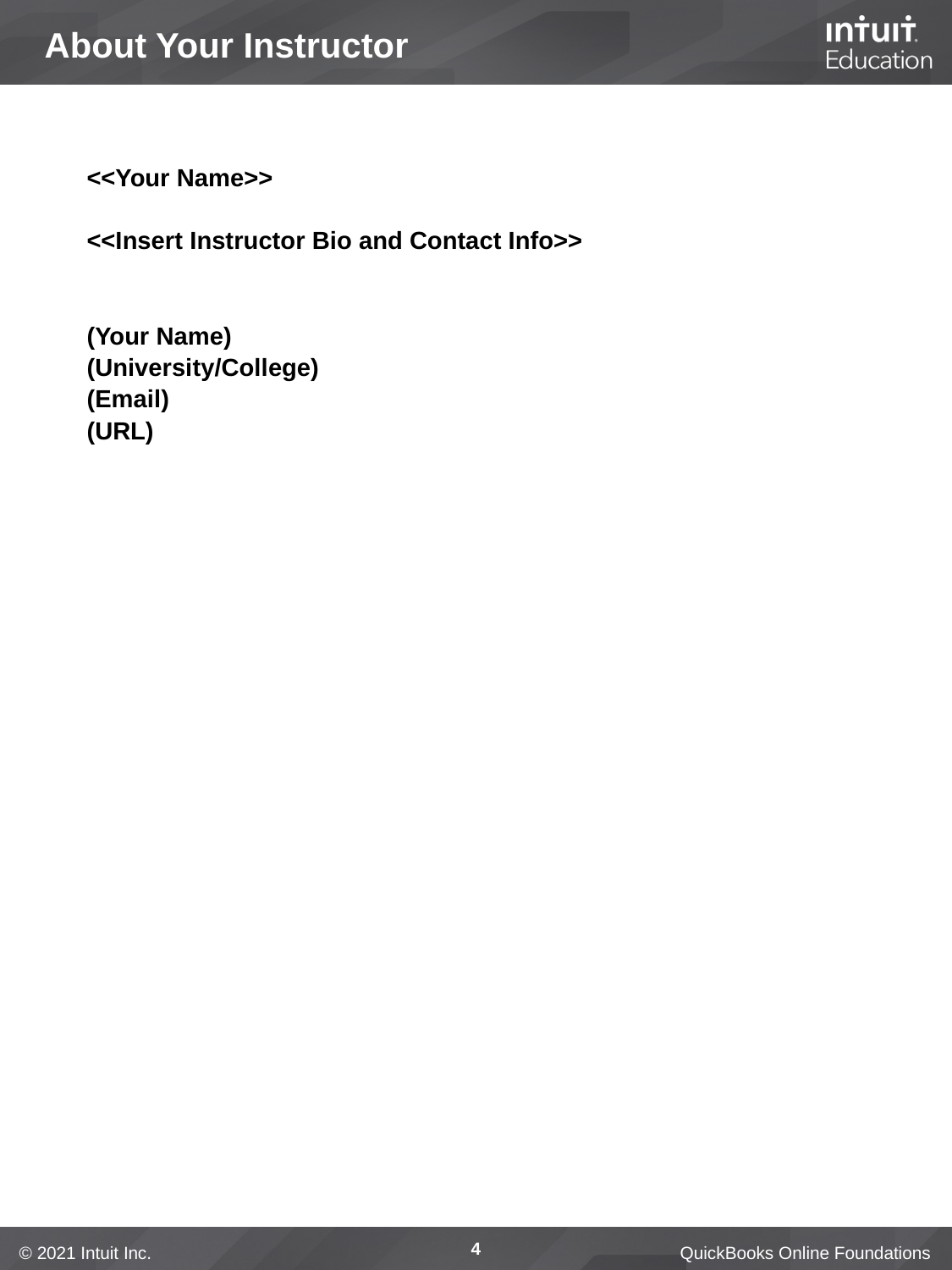

# About Your Instructor
<<Your Name>>

<<Insert Instructor Bio and Contact Info>>

(Your Name)
(University/College)
(Email)
(URL)

4